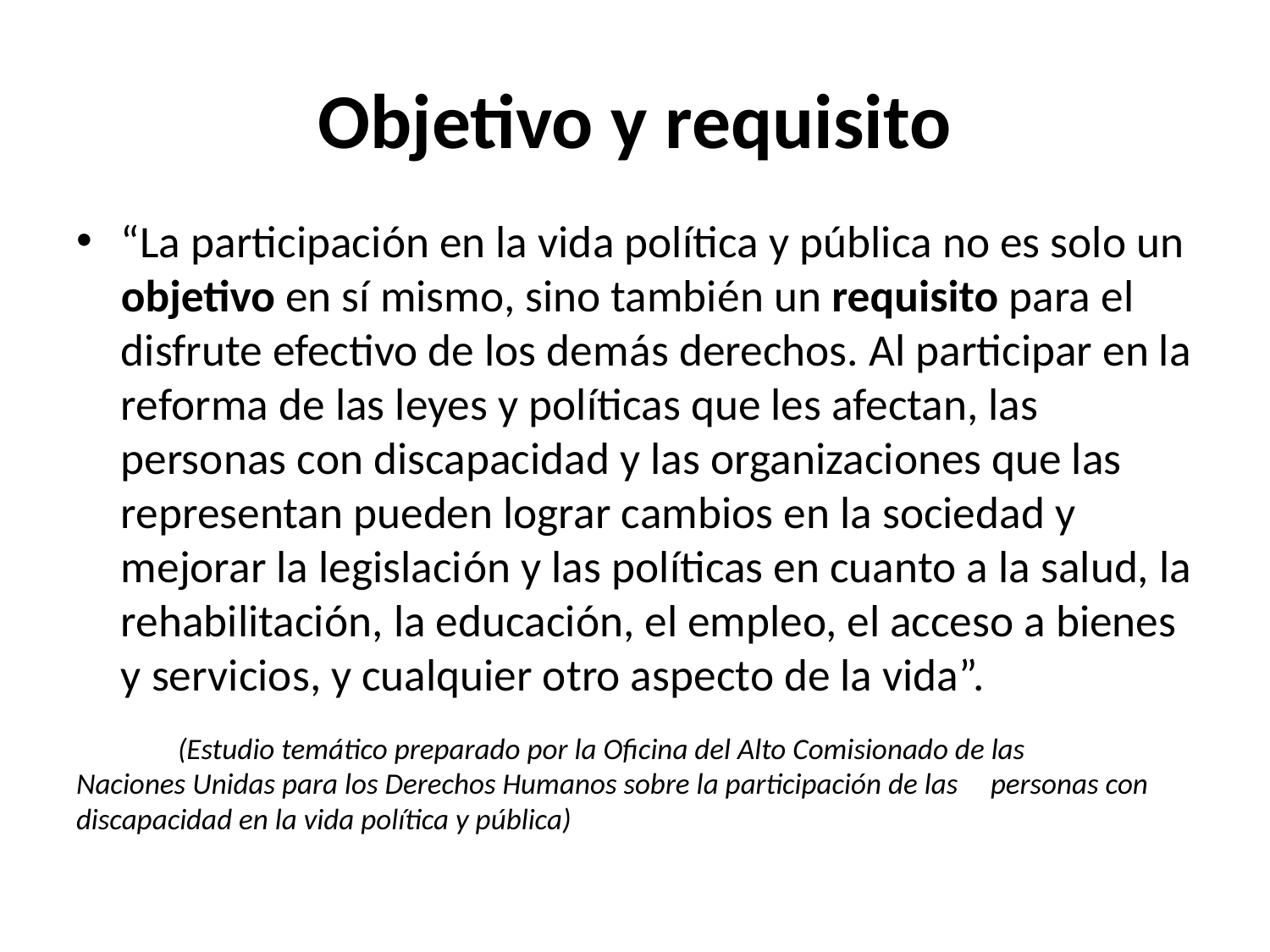

# Objetivo y requisito
“La participación en la vida política y pública no es solo un objetivo en sí mismo, sino también un requisito para el disfrute efectivo de los demás derechos. Al participar en la reforma de las leyes y políticas que les afectan, las personas con discapacidad y las organizaciones que las representan pueden lograr cambios en la sociedad y mejorar la legislación y las políticas en cuanto a la salud, la rehabilitación, la educación, el empleo, el acceso a bienes y servicios, y cualquier otro aspecto de la vida”.

	(Estudio temático preparado por la Oficina del Alto Comisionado de las 	Naciones Unidas para los Derechos Humanos sobre la participación de las 	personas con discapacidad en la vida política y pública)